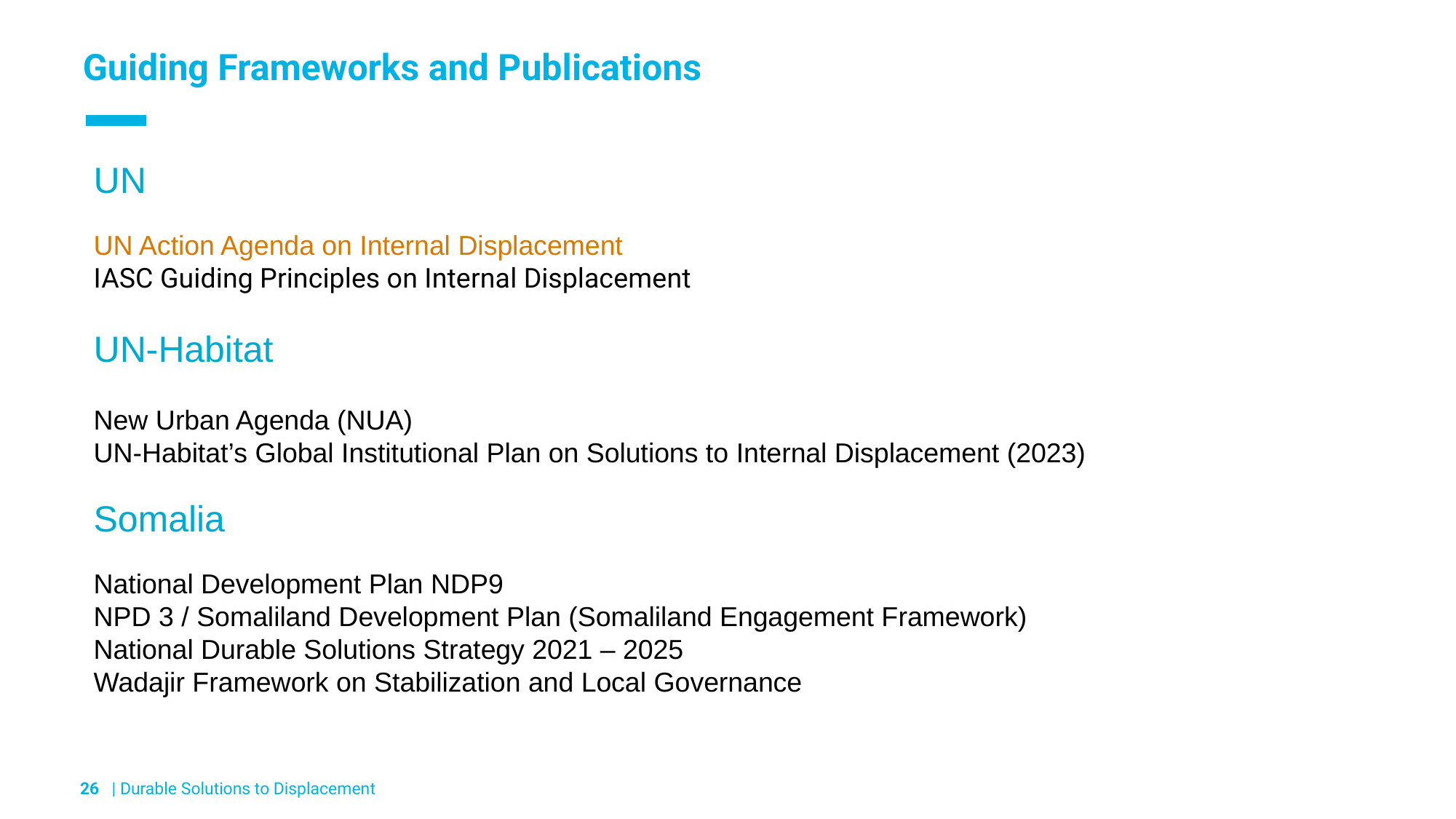

Guiding Frameworks and Publications
UN
UN Action Agenda on Internal Displacement
IASC Guiding Principles on Internal Displacement

UN-Habitat

New Urban Agenda (NUA)
UN-Habitat’s Global Institutional Plan on Solutions to Internal Displacement (2023)
Somalia
National Development Plan NDP9
NPD 3 / Somaliland Development Plan (Somaliland Engagement Framework)
National Durable Solutions Strategy 2021 – 2025
Wadajir Framework on Stabilization and Local Governance
26   | Durable Solutions to Displacement